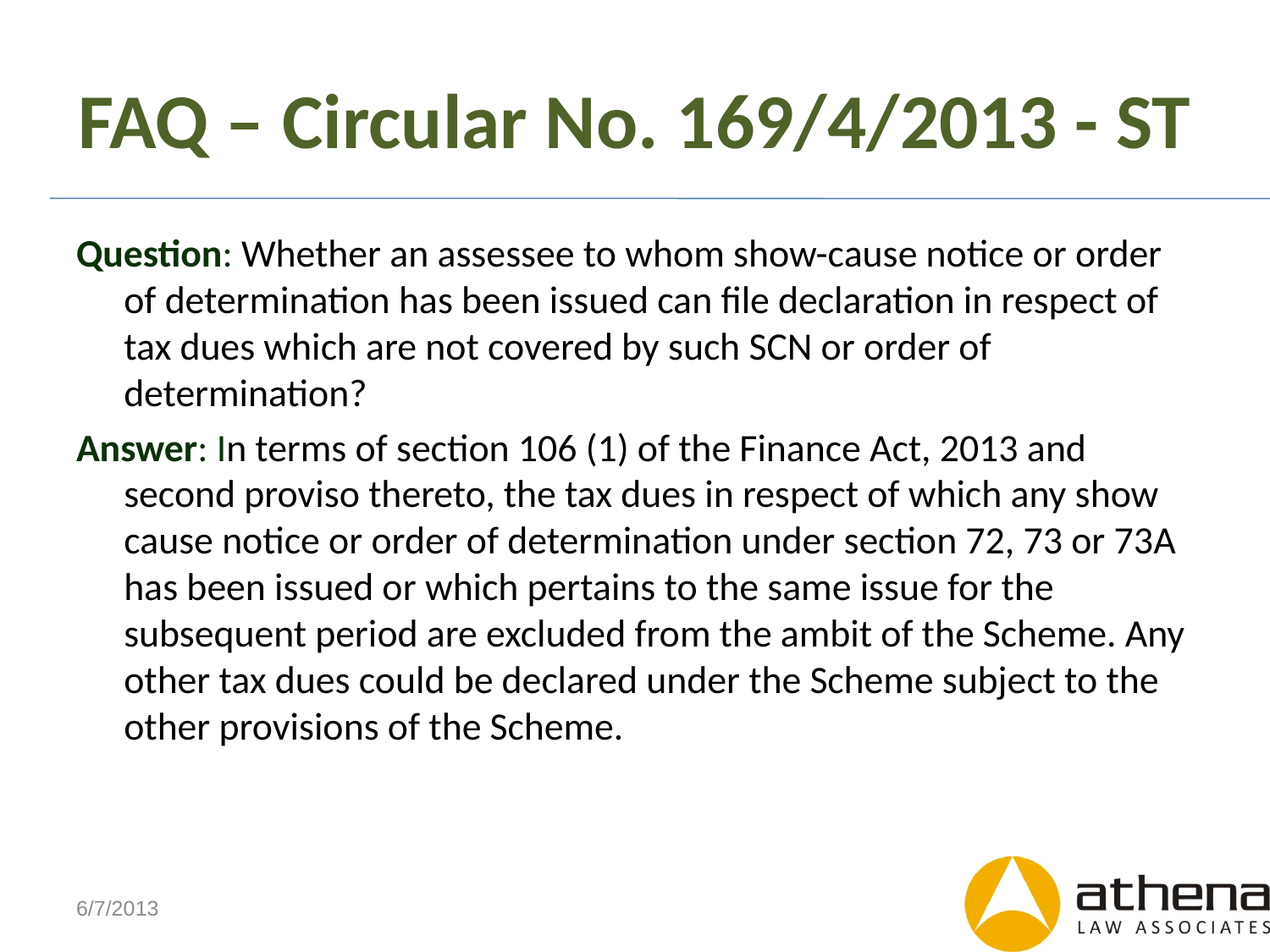

# FAQ – Circular No. 169/4/2013 - ST
Question: Whether an assessee to whom show-cause notice or order of determination has been issued can file declaration in respect of tax dues which are not covered by such SCN or order of determination?
Answer: In terms of section 106 (1) of the Finance Act, 2013 and second proviso thereto, the tax dues in respect of which any show cause notice or order of determination under section 72, 73 or 73A has been issued or which pertains to the same issue for the subsequent period are excluded from the ambit of the Scheme. Any other tax dues could be declared under the Scheme subject to the other provisions of the Scheme.

6/7/2013